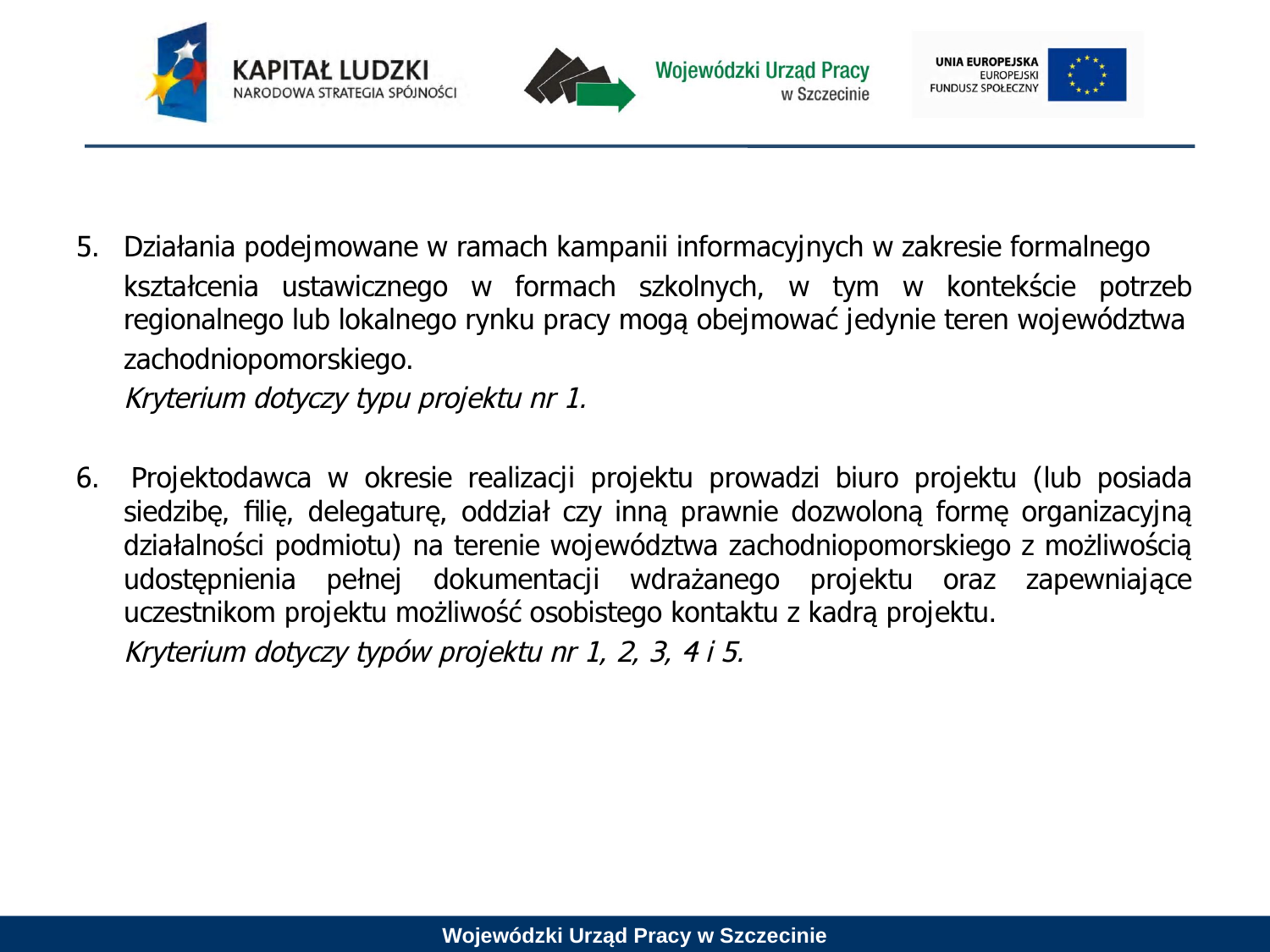

5.	Działania podejmowane w ramach kampanii informacyjnych w zakresie formalnego
	kształcenia ustawicznego w formach szkolnych, w tym w kontekście potrzeb regionalnego lub lokalnego rynku pracy mogą obejmować jedynie teren województwa
	zachodniopomorskiego.
	Kryterium dotyczy typu projektu nr 1.

6. 	Projektodawca w okresie realizacji projektu prowadzi biuro projektu (lub posiada siedzibę, filię, delegaturę, oddział czy inną prawnie dozwoloną formę organizacyjną działalności podmiotu) na terenie województwa zachodniopomorskiego z możliwością udostępnienia pełnej dokumentacji wdrażanego projektu oraz zapewniające uczestnikom projektu możliwość osobistego kontaktu z kadrą projektu.
	Kryterium dotyczy typów projektu nr 1, 2, 3, 4 i 5.